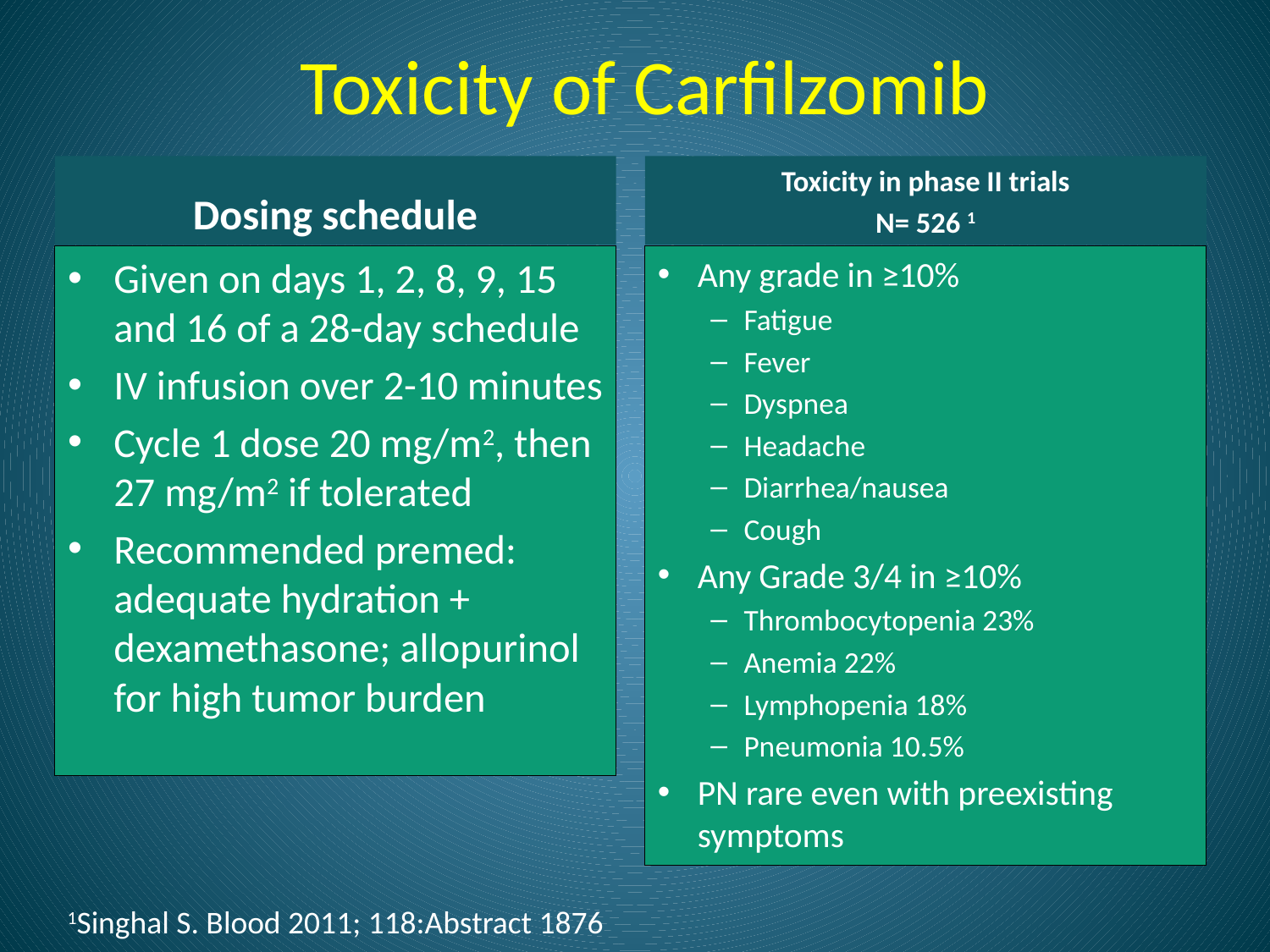

# Toxicity of Carfilzomib
Dosing schedule
Toxicity in phase II trials
N= 526 1
Given on days 1, 2, 8, 9, 15 and 16 of a 28-day schedule
IV infusion over 2-10 minutes
Cycle 1 dose 20 mg/m2, then 27 mg/m2 if tolerated
Recommended premed: adequate hydration + dexamethasone; allopurinol for high tumor burden

Any grade in ≥10%
Fatigue
Fever
Dyspnea
Headache
Diarrhea/nausea
Cough
Any Grade 3/4 in ≥10%
Thrombocytopenia 23%
Anemia 22%
Lymphopenia 18%
Pneumonia 10.5%
PN rare even with preexisting symptoms

1Singhal S. Blood 2011; 118:Abstract 1876